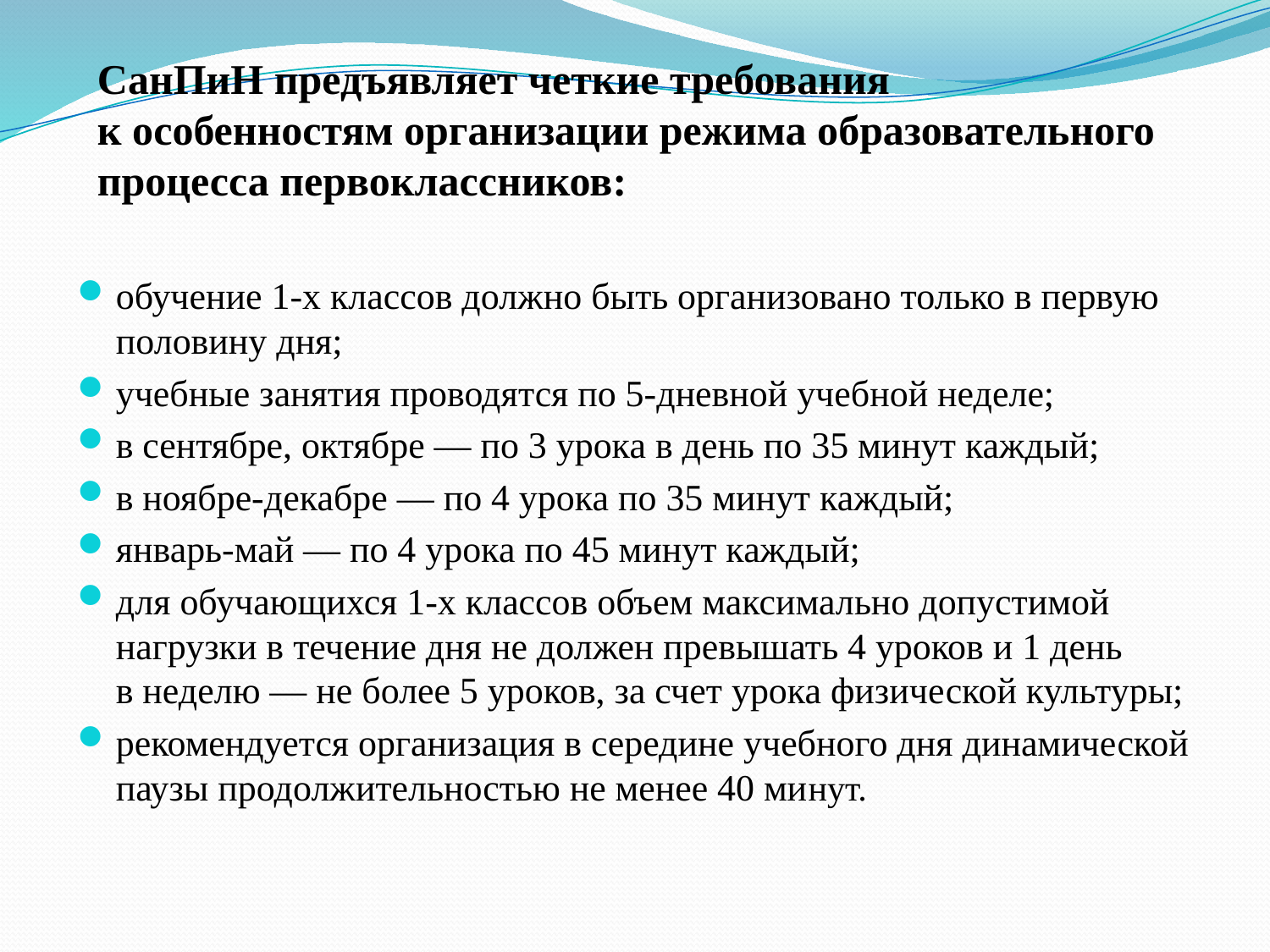

#
СанПиН предъявляет четкие требования к особенностям организации режима образовательного процесса первоклассников:
обучение 1-х классов должно быть организовано только в первую половину дня;
учебные занятия проводятся по 5-дневной учебной неделе;
в сентябре, октябре — по 3 урока в день по 35 минут каждый;
в ноябре-декабре — по 4 урока по 35 минут каждый;
январь-май — по 4 урока по 45 минут каждый;
для обучающихся 1-х классов объем максимально допустимой нагрузки в течение дня не должен превышать 4 уроков и 1 день в неделю — не более 5 уроков, за счет урока физической культуры;
рекомендуется организация в середине учебного дня динамической паузы продолжительностью не менее 40 минут.